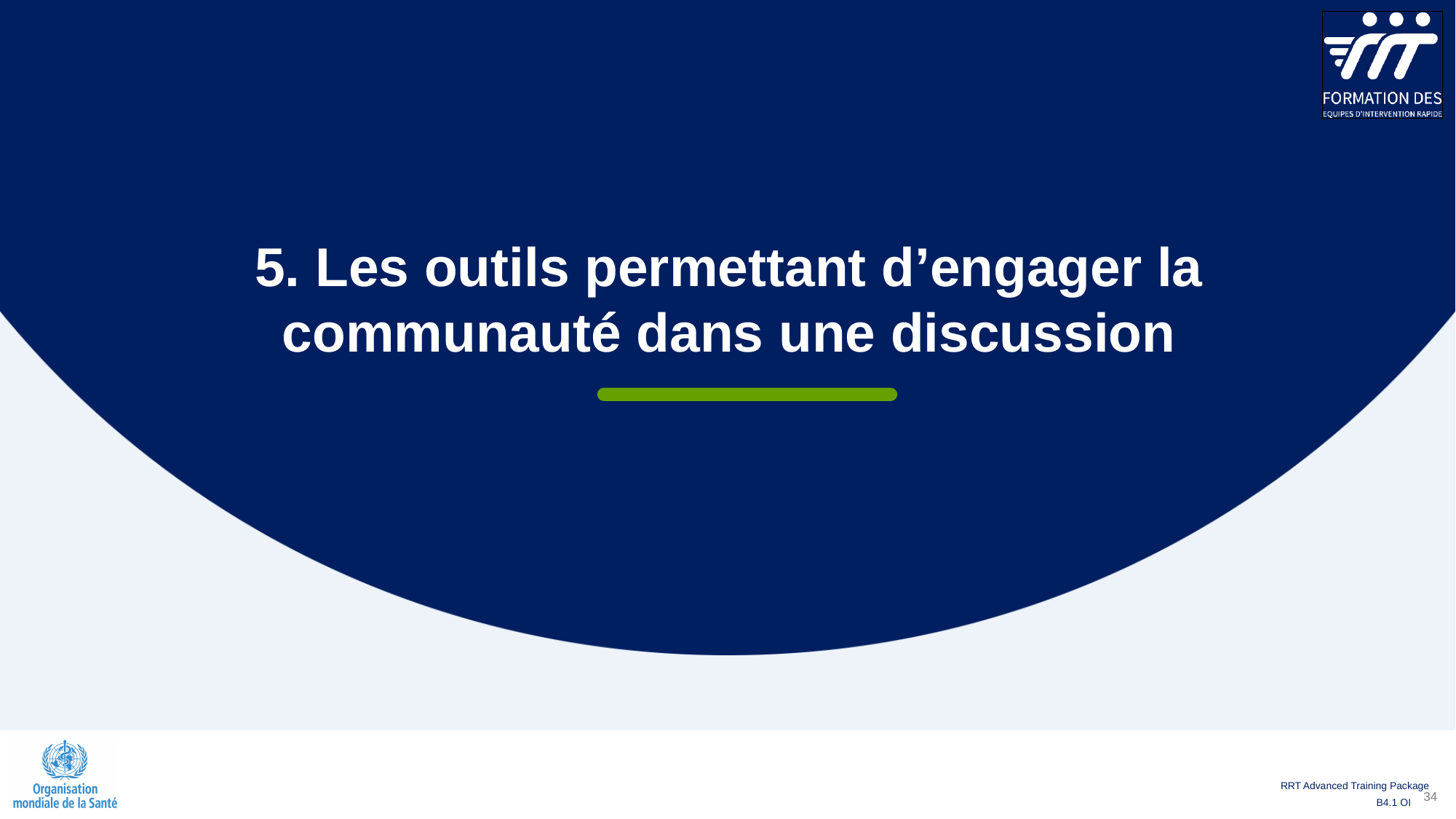

5. Les outils permettant d’engager la communauté dans une discussion